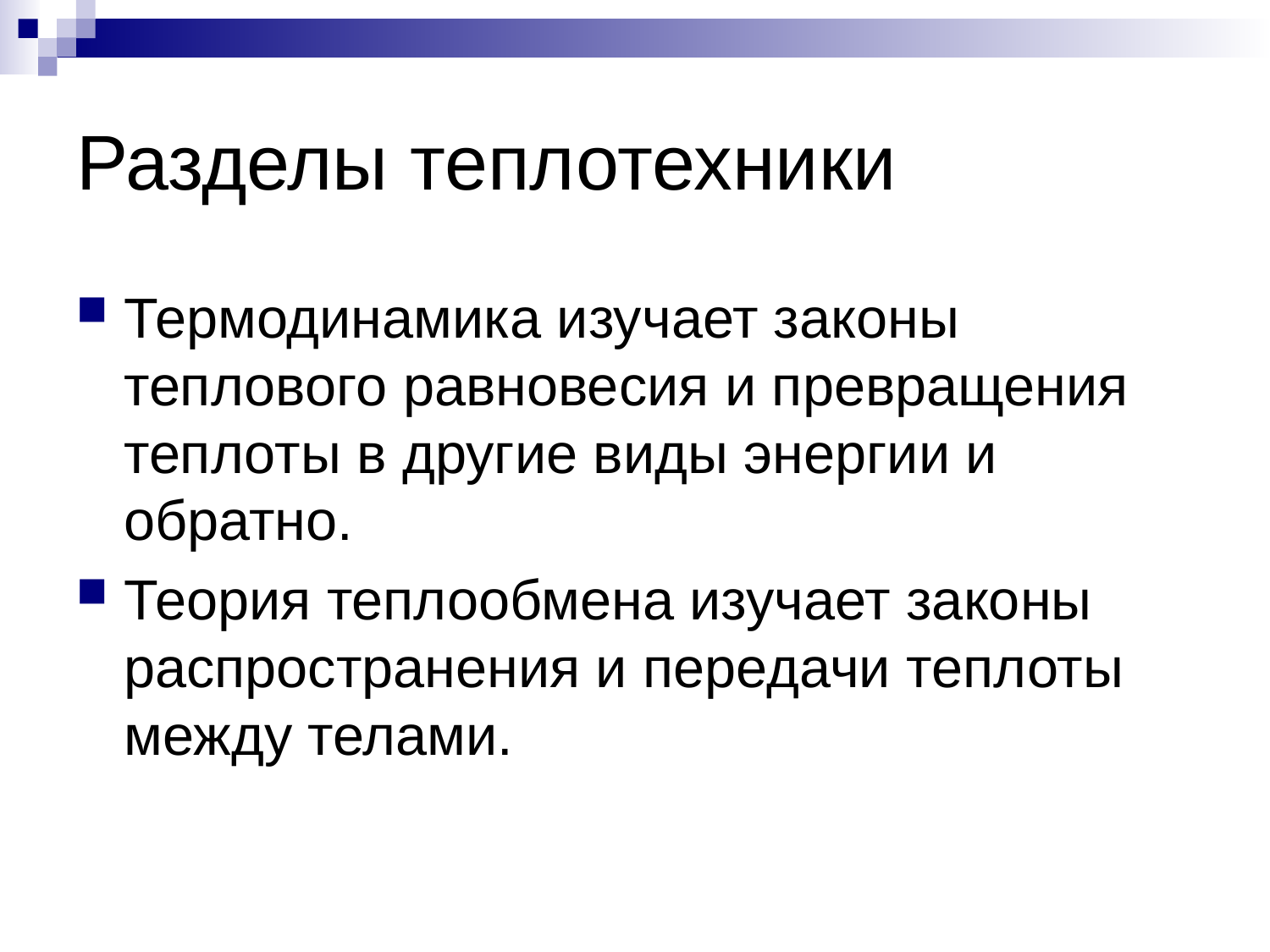

# Разделы теплотехники
Термодинамика изучает законы теплового равновесия и превращения теплоты в другие виды энергии и обратно.
Теория теплообмена изучает законы распространения и передачи теплоты между телами.